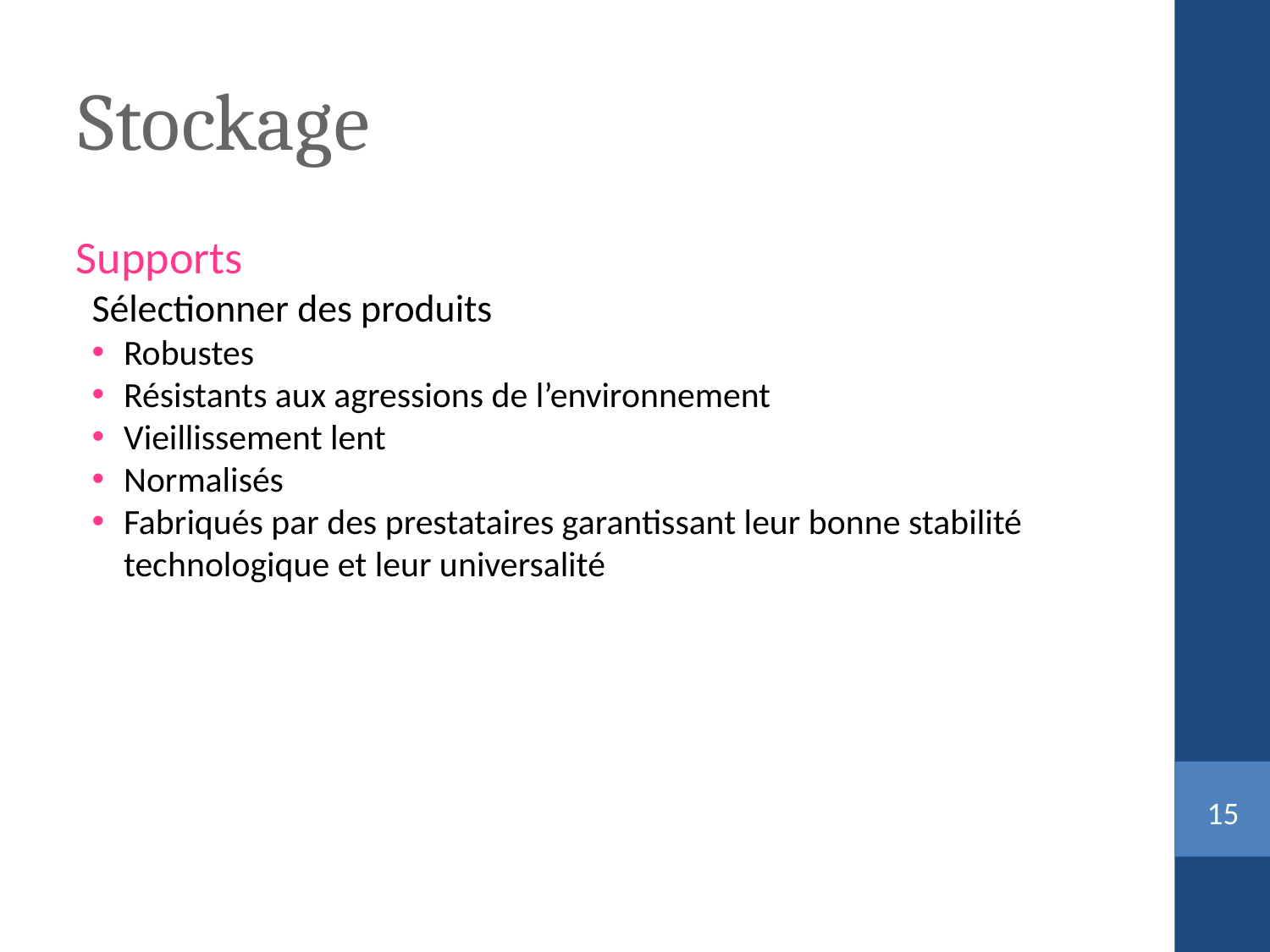

Stockage
Supports
Sélectionner des produits
Robustes
Résistants aux agressions de l’environnement
Vieillissement lent
Normalisés
Fabriqués par des prestataires garantissant leur bonne stabilité technologique et leur universalité

15